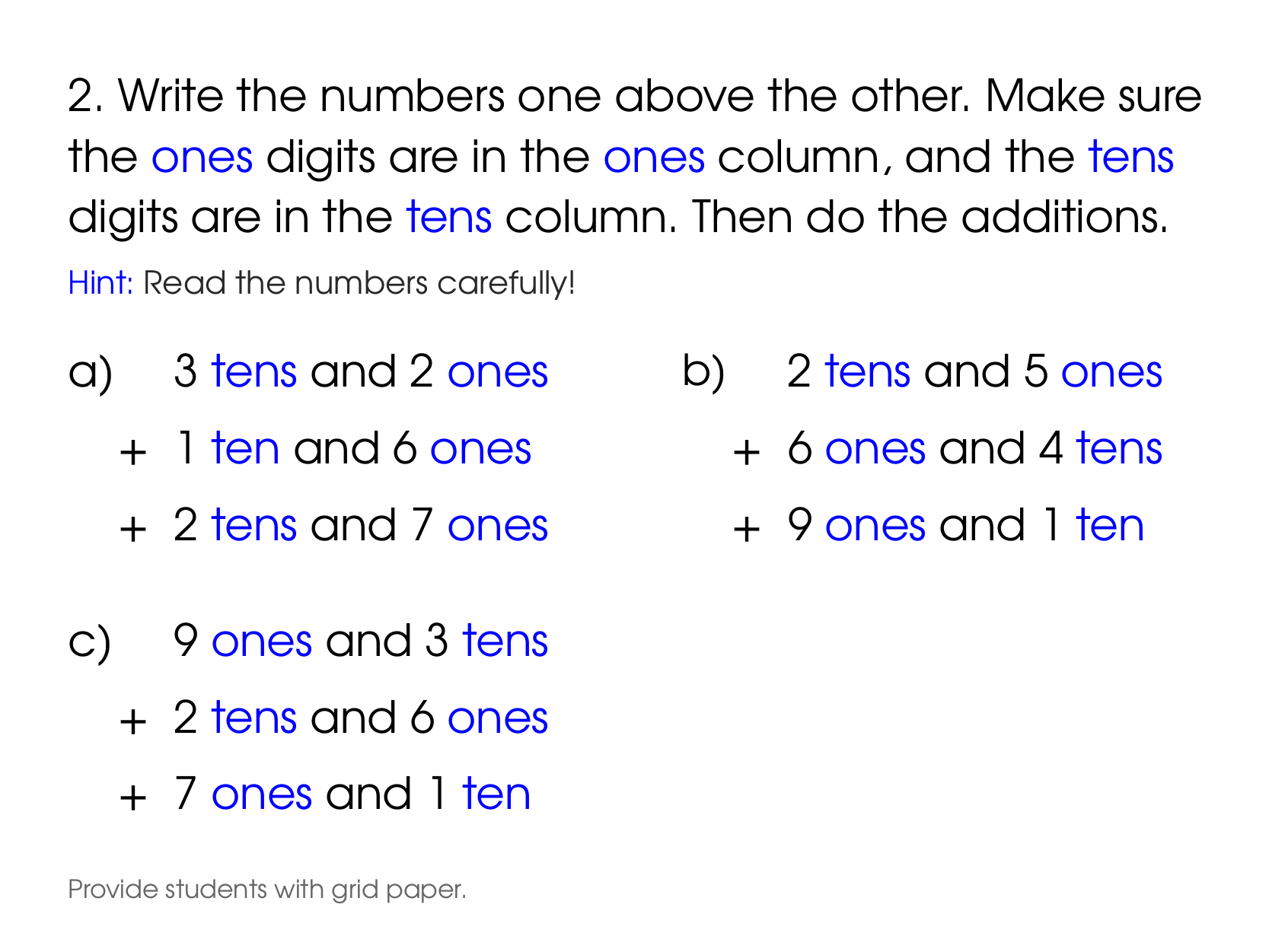

2. Write the numbers one above the other. Make sure the ones digits are in the ones column, and the tens digits are in the tens column. Then do the additions.
Hint: Read the numbers carefully!
a)
+  3 tens and 2 ones
+  1 ten and 6 ones
+  2 tens and 7 ones
b)
+  2 tens and 5 ones
+  6 ones and 4 tens
+  9 ones and 1 ten
c)
+  9 ones and 3 tens
+  2 tens and 6 ones
+  7 ones and 1 ten
Provide students with grid paper.